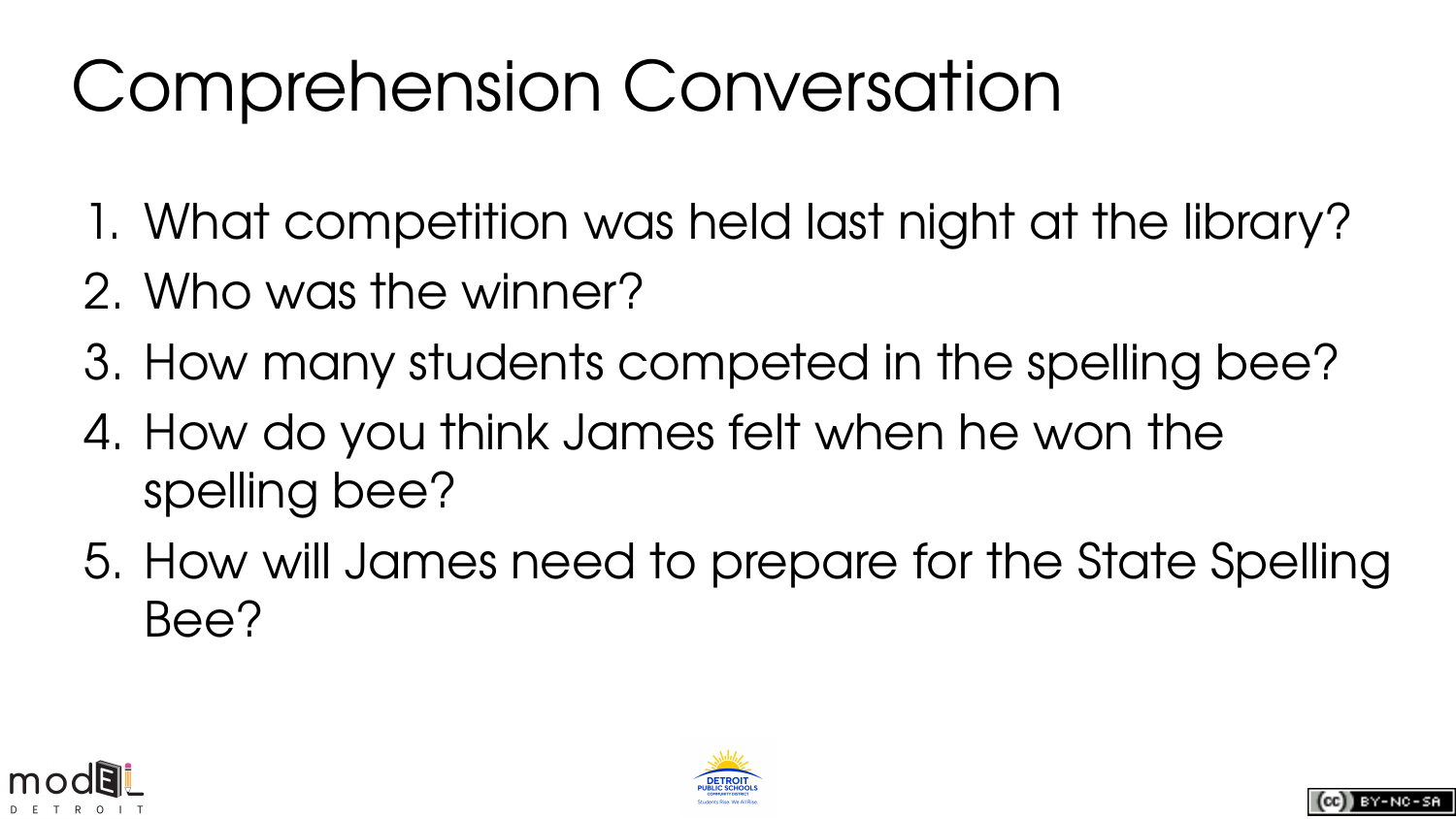

# Comprehension Conversation
What competition was held last night at the library?
Who was the winner?
How many students competed in the spelling bee?
How do you think James felt when he won the spelling bee?
How will James need to prepare for the State Spelling Bee?